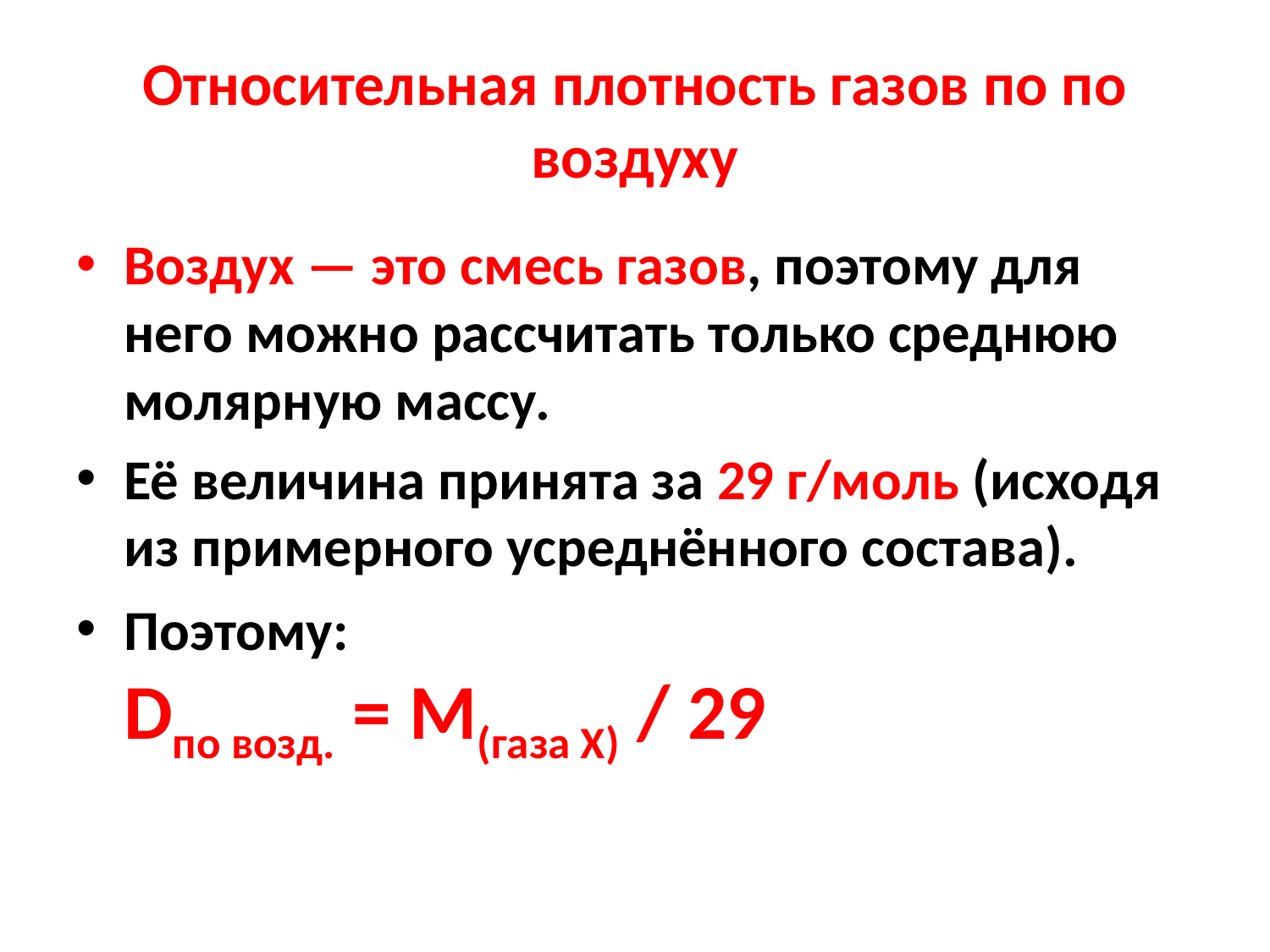

# Относительная плотность газов по по воздуху
Воздух — это смесь газов, поэтому для него можно рассчитать только среднюю молярную массу.
Её величина принята за 29 г/моль (исходя из примерного усреднённого состава).
Поэтому:
Dпо возд. = М(газа Х) / 29